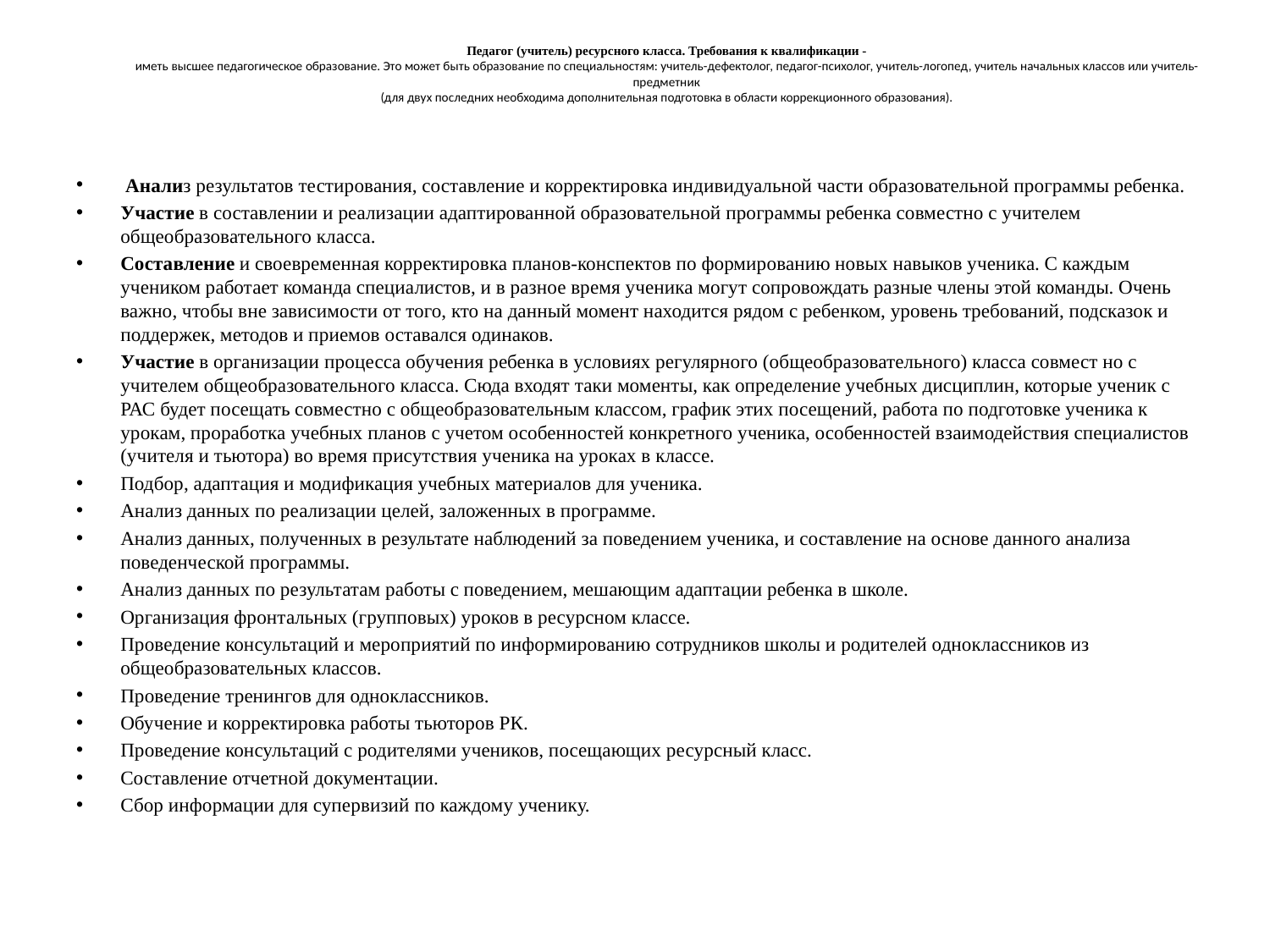

# Педагог (учитель) ресурсного класса. Требования к квалификации - иметь высшее педагогическое образование. Это может быть образование по специальностям: учитель-дефектолог, педагог-психолог, учитель-логопед, учитель начальных классов или учитель-предметник (для двух последних необходима дополнительная подготовка в области коррекционного образования).
 Анализ результатов тестирования, составление и корректировка индивидуальной части образовательной программы ребенка.
Участие в составлении и реализации адаптированной образовательной программы ребенка совместно с учителем общеобразовательного класса.
Составление и своевременная корректировка планов-конспектов по формированию новых навыков ученика. С каждым учеником работает команда специалистов, и в разное время ученика могут сопровождать разные члены этой команды. Очень важно, чтобы вне зависимости от того, кто на данный момент находится рядом с ребенком, уровень требований, подсказок и поддержек, методов и приемов оставался одинаков.
Участие в организации процесса обучения ребенка в условиях регулярного (общеобразовательного) класса совмест но с учителем общеобразовательного класса. Сюда входят таки моменты, как определение учебных дисциплин, которые ученик с РАС будет посещать совместно с общеобразовательным классом, график этих посещений, работа по подготовке ученика к урокам, проработка учебных планов с учетом особенностей конкретного ученика, особенностей взаимодействия специалистов (учителя и тьютора) во время присутствия ученика на уроках в классе.
Подбор, адаптация и модификация учебных материалов для ученика.
Анализ данных по реализации целей, заложенных в программе.
Анализ данных, полученных в результате наблюдений за поведением ученика, и составление на основе данного анализа поведенческой программы.
Анализ данных по результатам работы с поведением, мешающим адаптации ребенка в школе.
Организация фронтальных (групповых) уроков в ресурсном классе.
Проведение консультаций и мероприятий по информированию сотрудников школы и родителей одноклассников из общеобразовательных классов.
Проведение тренингов для одноклассников.
Обучение и корректировка работы тьюторов РК.
Проведение консультаций с родителями учеников, посещающих ресурсный класс.
Составление отчетной документации.
Сбор информации для супервизий по каждому ученику.